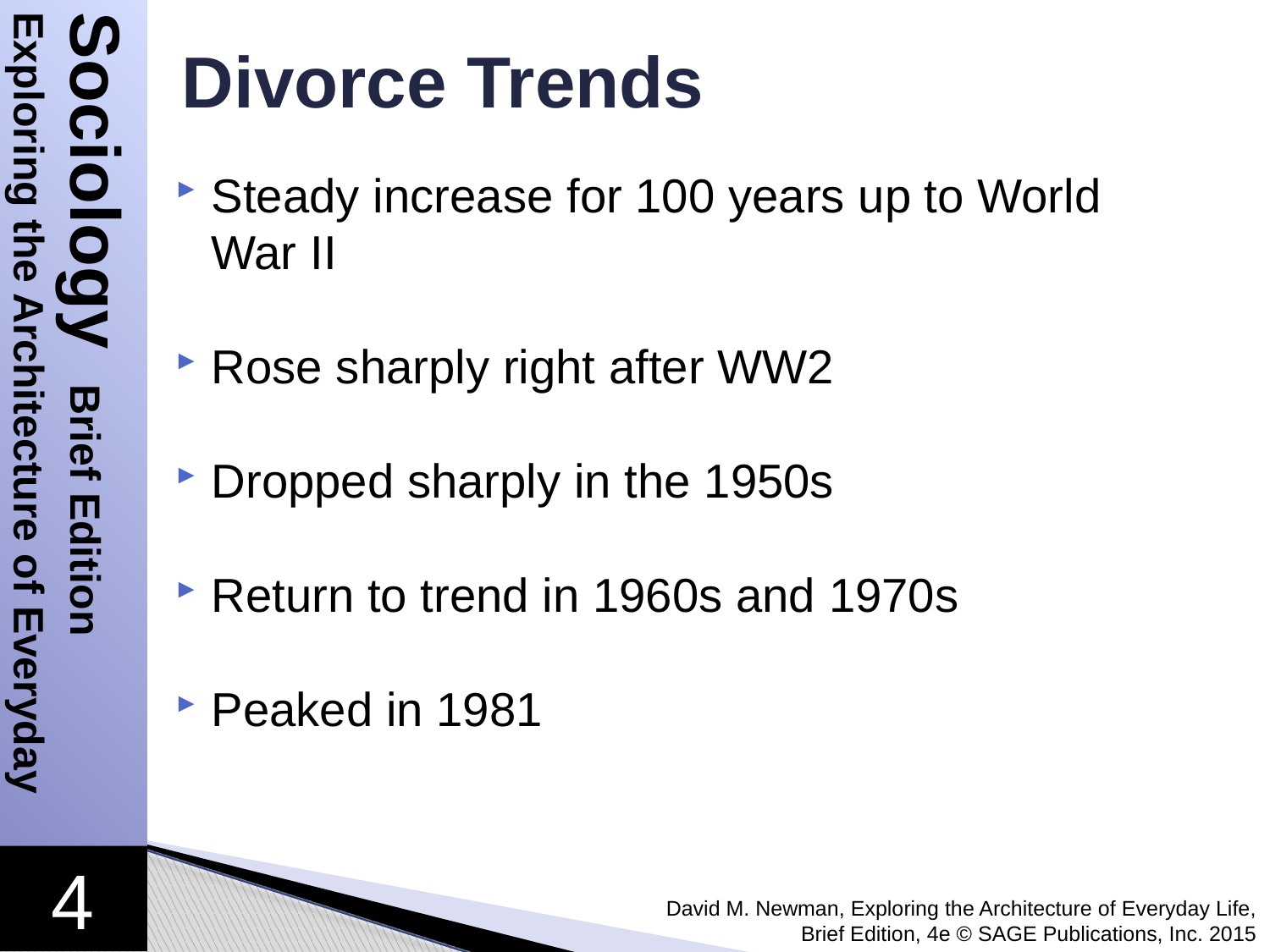

# Divorce Trends
Steady increase for 100 years up to World War II

Rose sharply right after WW2

Dropped sharply in the 1950s

Return to trend in 1960s and 1970s

Peaked in 1981
David M. Newman, Exploring the Architecture of Everyday Life, Brief Edition, 4e © SAGE Publications, Inc. 2015